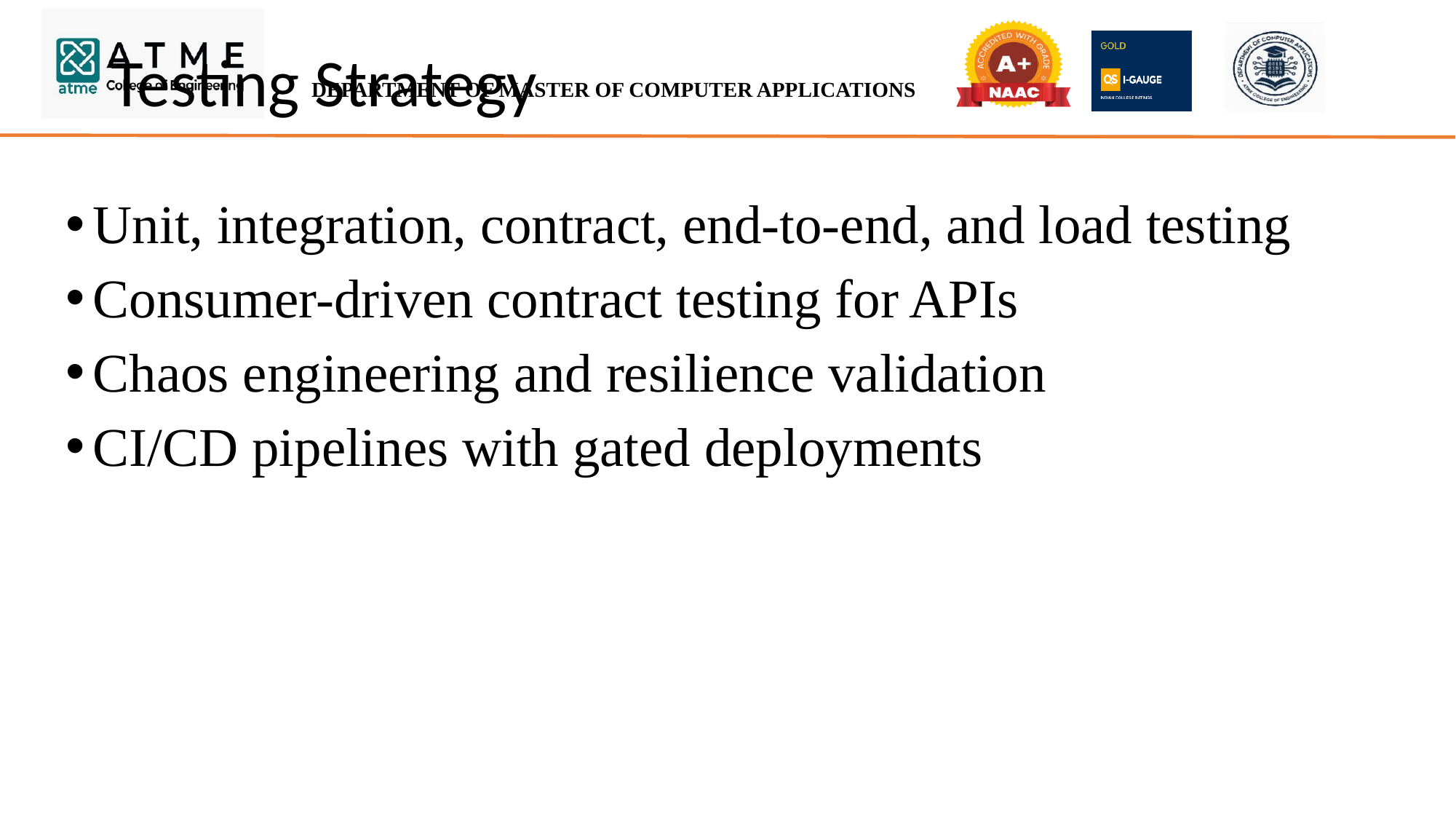

# Testing Strategy
Unit, integration, contract, end-to-end, and load testing
Consumer-driven contract testing for APIs
Chaos engineering and resilience validation
CI/CD pipelines with gated deployments